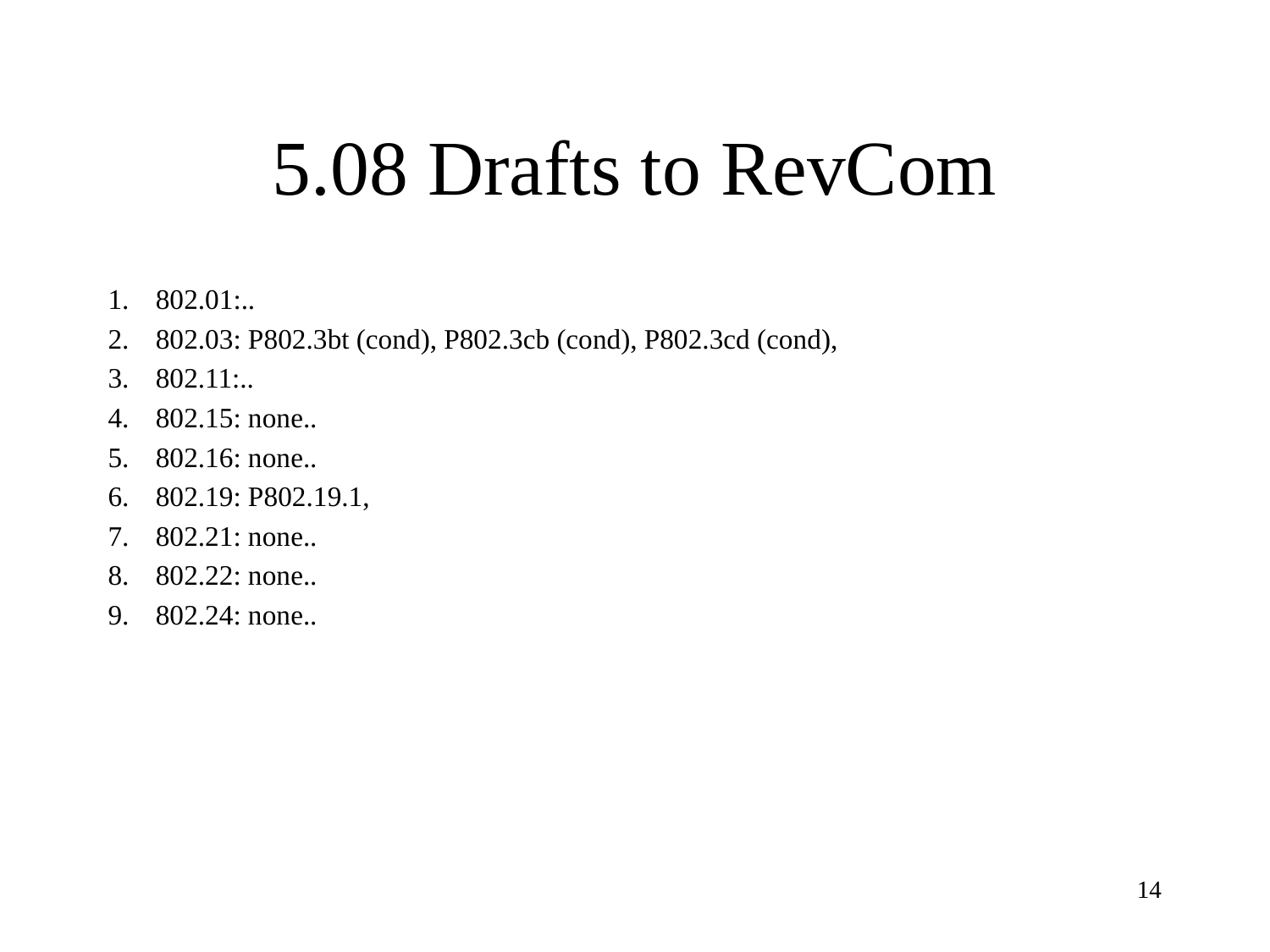

# 5.08 Drafts to RevCom
802.01:..
802.03: P802.3bt (cond), P802.3cb (cond), P802.3cd (cond),
802.11:..
802.15: none..
802.16: none..
802.19: P802.19.1,
802.21: none..
802.22: none..
802.24: none..
14